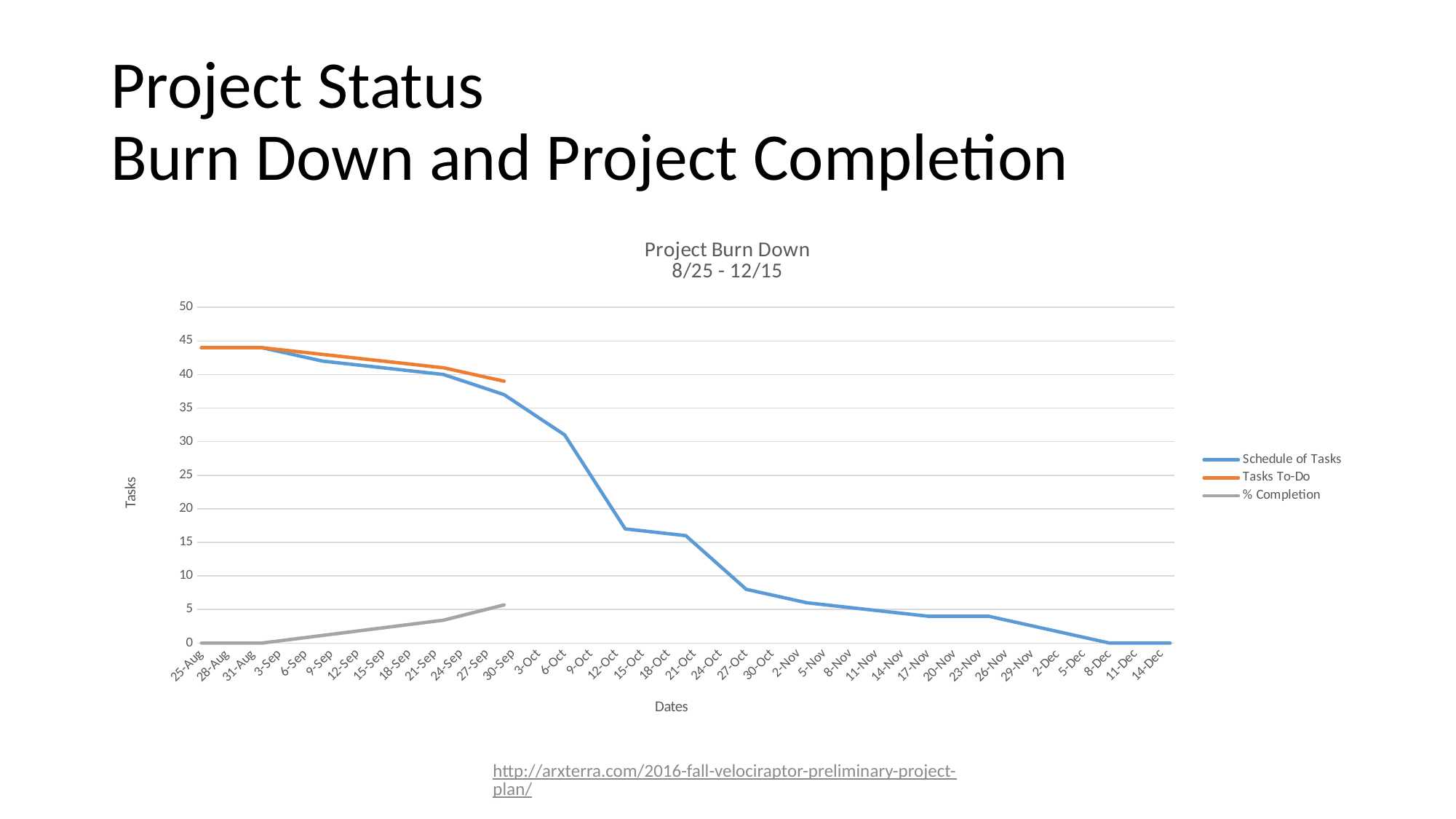

# Project Status Burn Down and Project Completion

[unsupported chart]

http://arxterra.com/2016-fall-velociraptor-preliminary-project-plan/